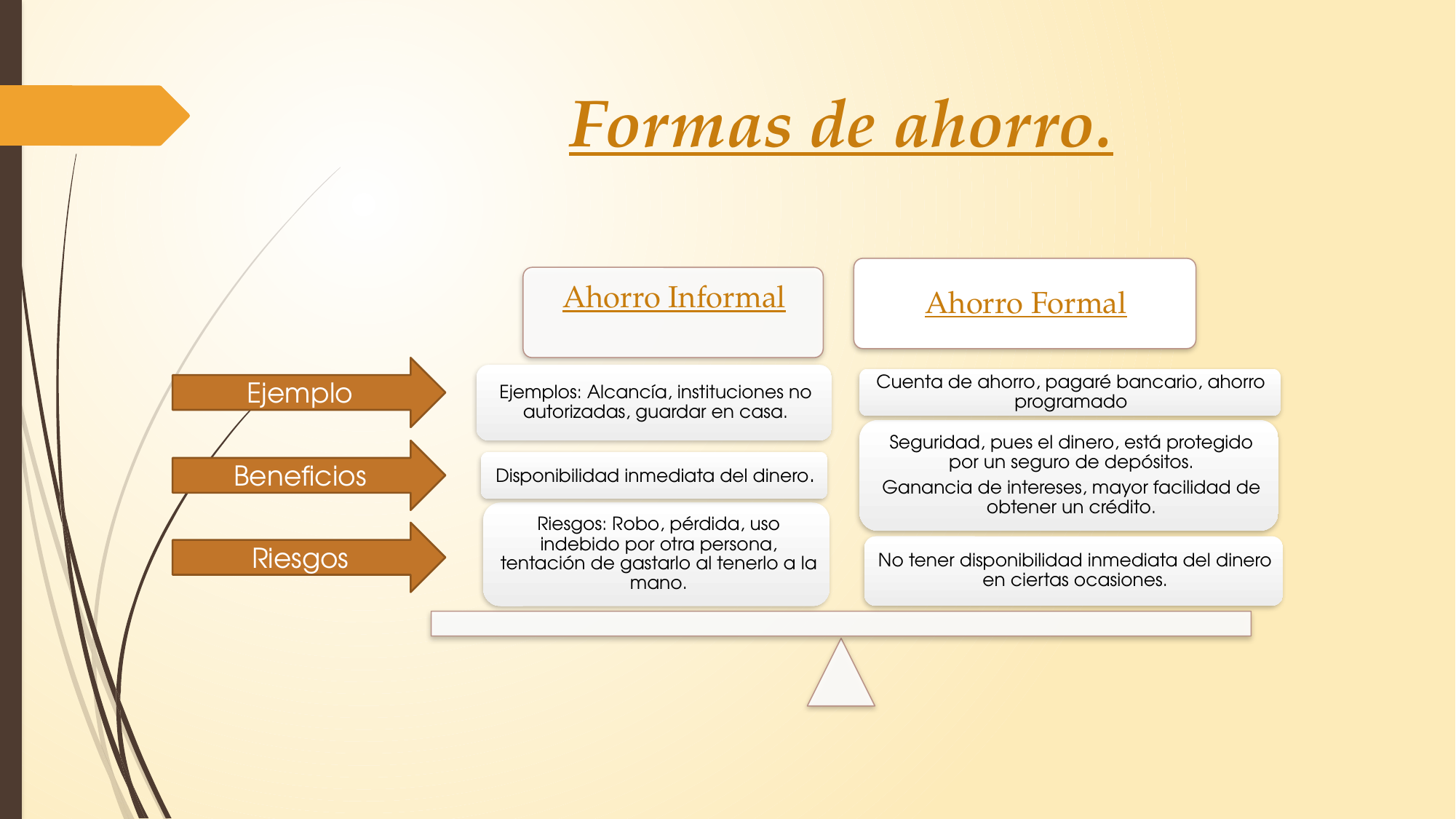

# Formas de ahorro.
Ahorro Informal
Ahorro Formal
No tener disponibilidad inmediata del dinero en ciertas ocasiones.
Seguridad, pues el dinero, está protegido por un seguro de depósitos.
Ganancia de intereses, mayor facilidad de obtener un crédito.
Cuenta de ahorro, pagaré bancario, ahorro programado
Riesgos: Robo, pérdida, uso indebido por otra persona, tentación de gastarlo al tenerlo a la mano.
Disponibilidad inmediata del dinero.
Ejemplos: Alcancía, instituciones no autorizadas, guardar en casa.
Ejemplo
Beneficios
Riesgos